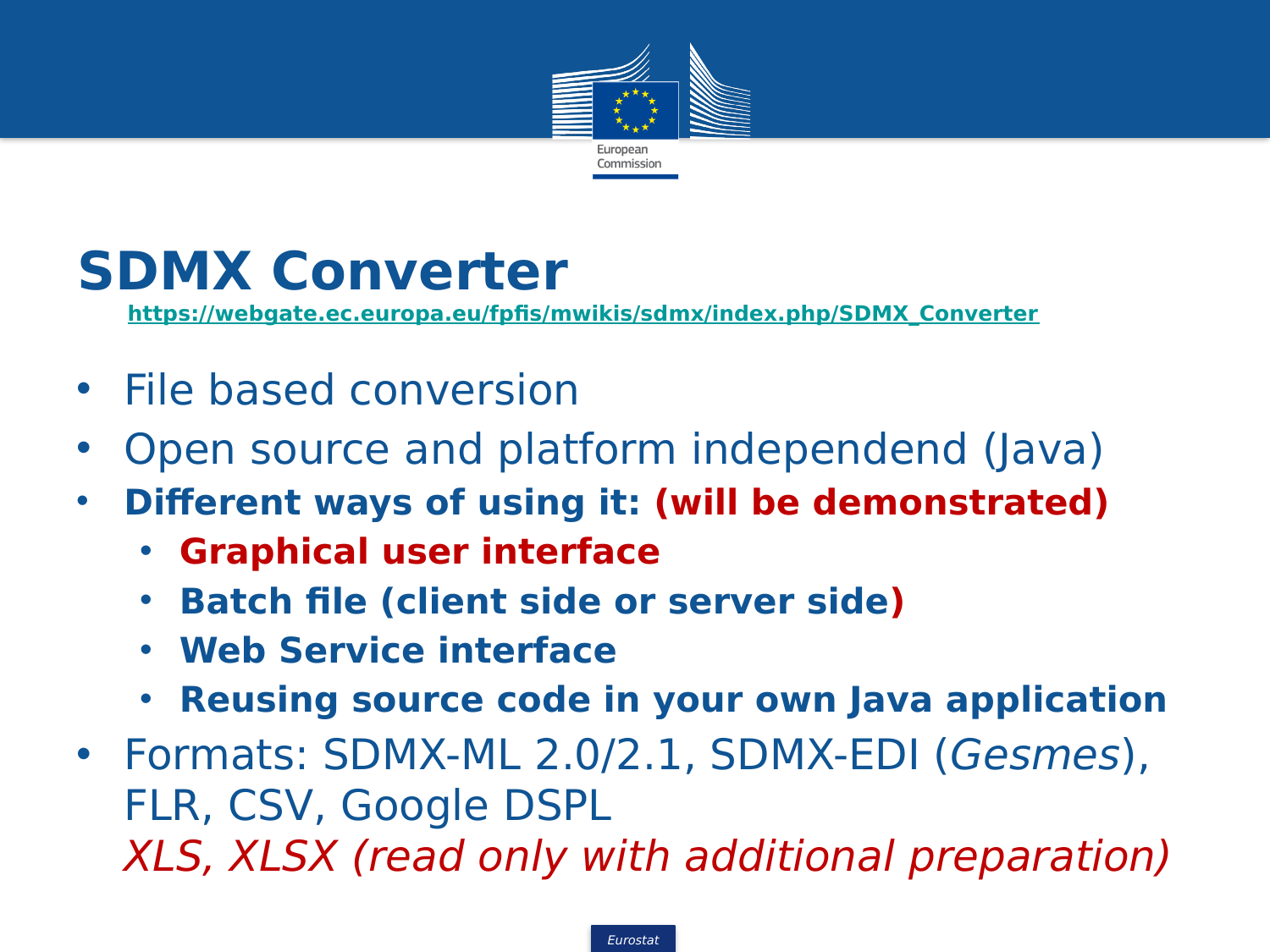

# SDMX Converter https://webgate.ec.europa.eu/fpfis/mwikis/sdmx/index.php/SDMX_Converter
File based conversion
Open source and platform independend (Java)
Different ways of using it: (will be demonstrated)
Graphical user interface
Batch file (client side or server side)
Web Service interface
Reusing source code in your own Java application
Formats: SDMX-ML 2.0/2.1, SDMX-EDI (Gesmes), FLR, CSV, Google DSPL
XLS, XLSX (read only with additional preparation)